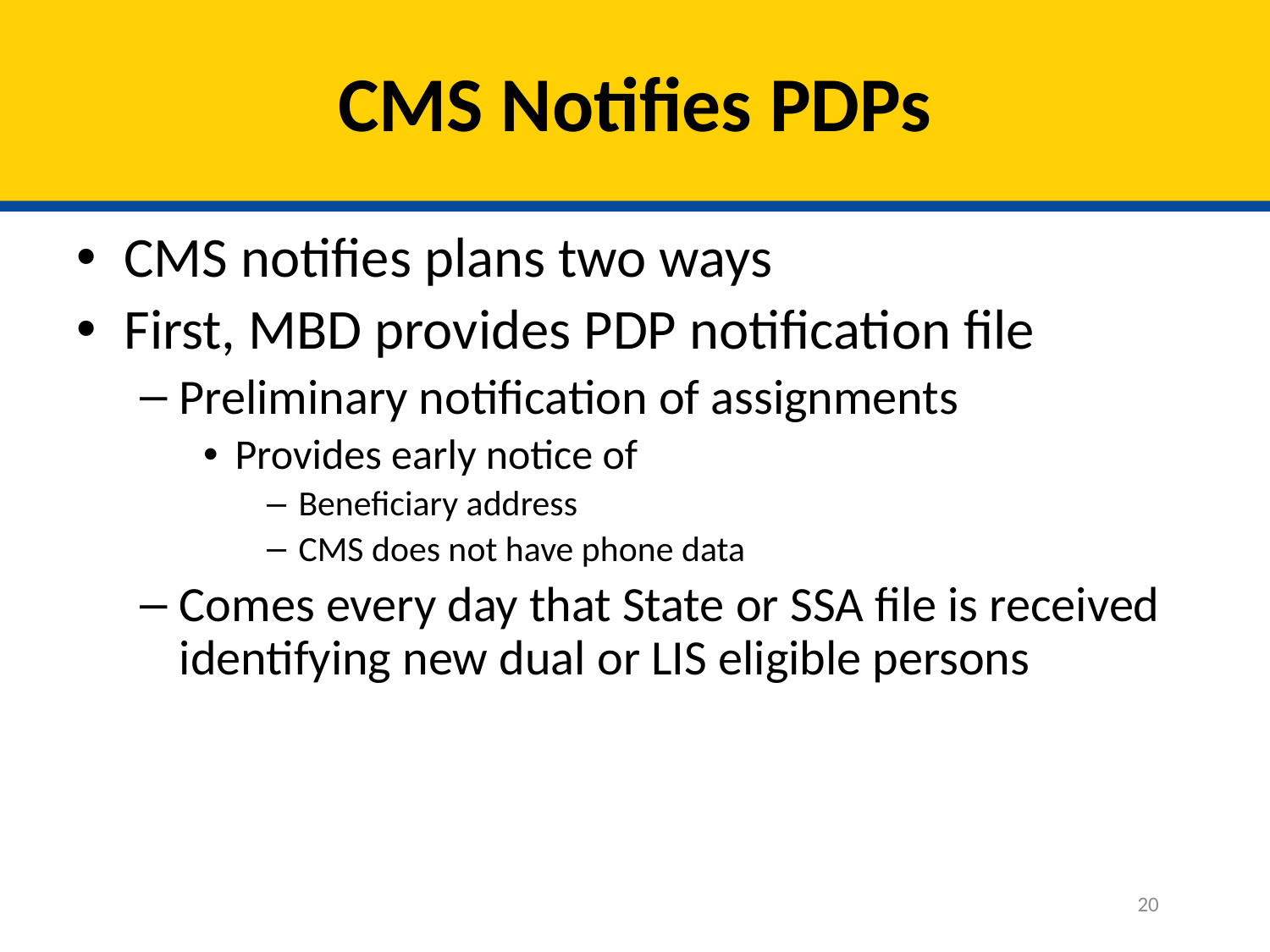

# CMS Notifies PDPs
CMS notifies plans two ways
First, MBD provides PDP notification file
Preliminary notification of assignments
Provides early notice of
Beneficiary address
CMS does not have phone data
Comes every day that State or SSA file is received identifying new dual or LIS eligible persons
20